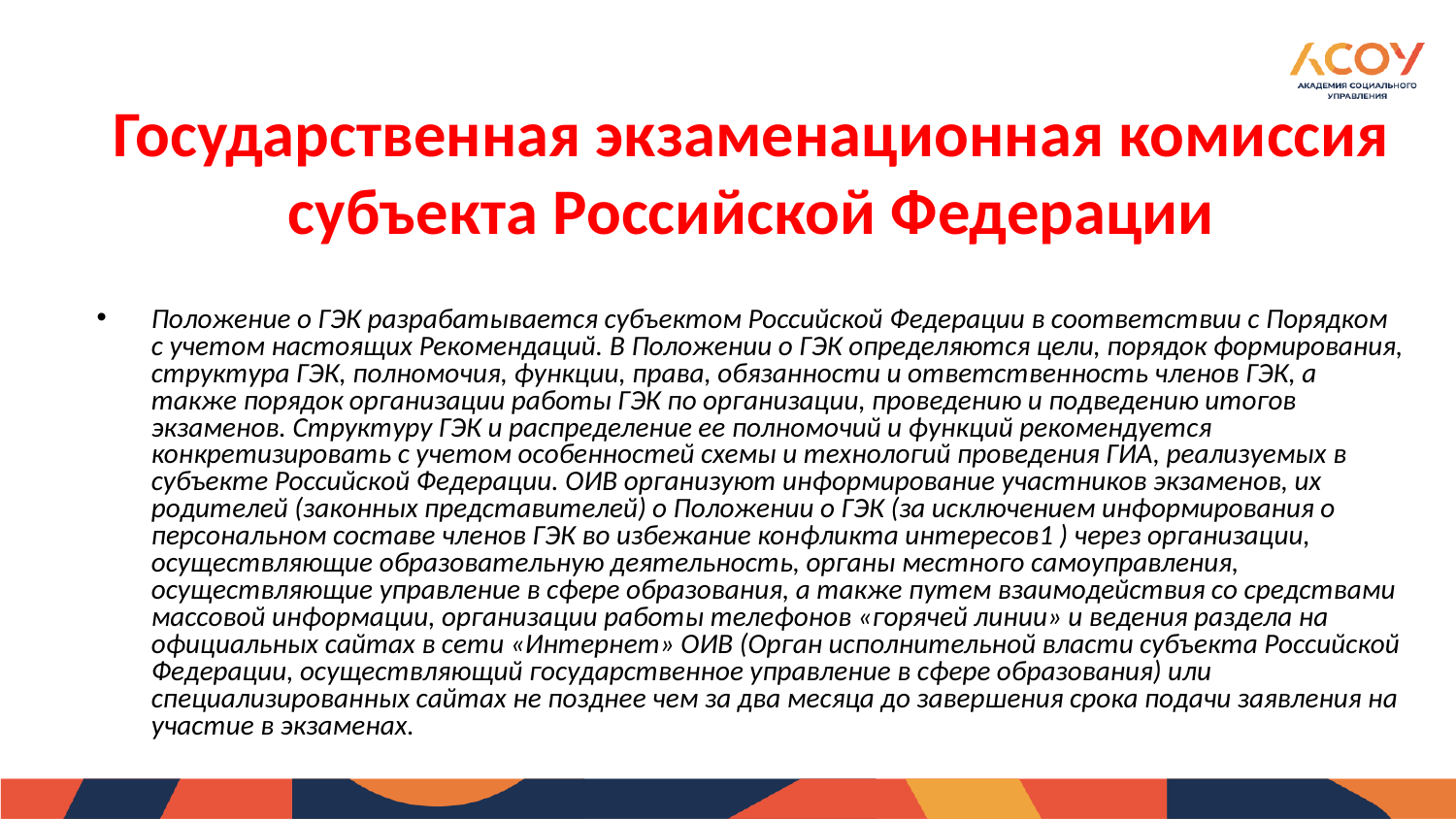

Государственная экзаменационная комиссия субъекта Российской Федерации
Положение о ГЭК разрабатывается субъектом Российской Федерации в соответствии с Порядком с учетом настоящих Рекомендаций. В Положении о ГЭК определяются цели, порядок формирования, структура ГЭК, полномочия, функции, права, обязанности и ответственность членов ГЭК, а также порядок организации работы ГЭК по организации, проведению и подведению итогов экзаменов. Структуру ГЭК и распределение ее полномочий и функций рекомендуется конкретизировать с учетом особенностей схемы и технологий проведения ГИА, реализуемых в субъекте Российской Федерации. ОИВ организуют информирование участников экзаменов, их родителей (законных представителей) о Положении о ГЭК (за исключением информирования о персональном составе членов ГЭК во избежание конфликта интересов1 ) через организации, осуществляющие образовательную деятельность, органы местного самоуправления, осуществляющие управление в сфере образования, а также путем взаимодействия со средствами массовой информации, организации работы телефонов «горячей линии» и ведения раздела на официальных сайтах в сети «Интернет» ОИВ (Орган исполнительной власти субъекта Российской Федерации, осуществляющий государственное управление в сфере образования) или специализированных сайтах не позднее чем за два месяца до завершения срока подачи заявления на участие в экзаменах.